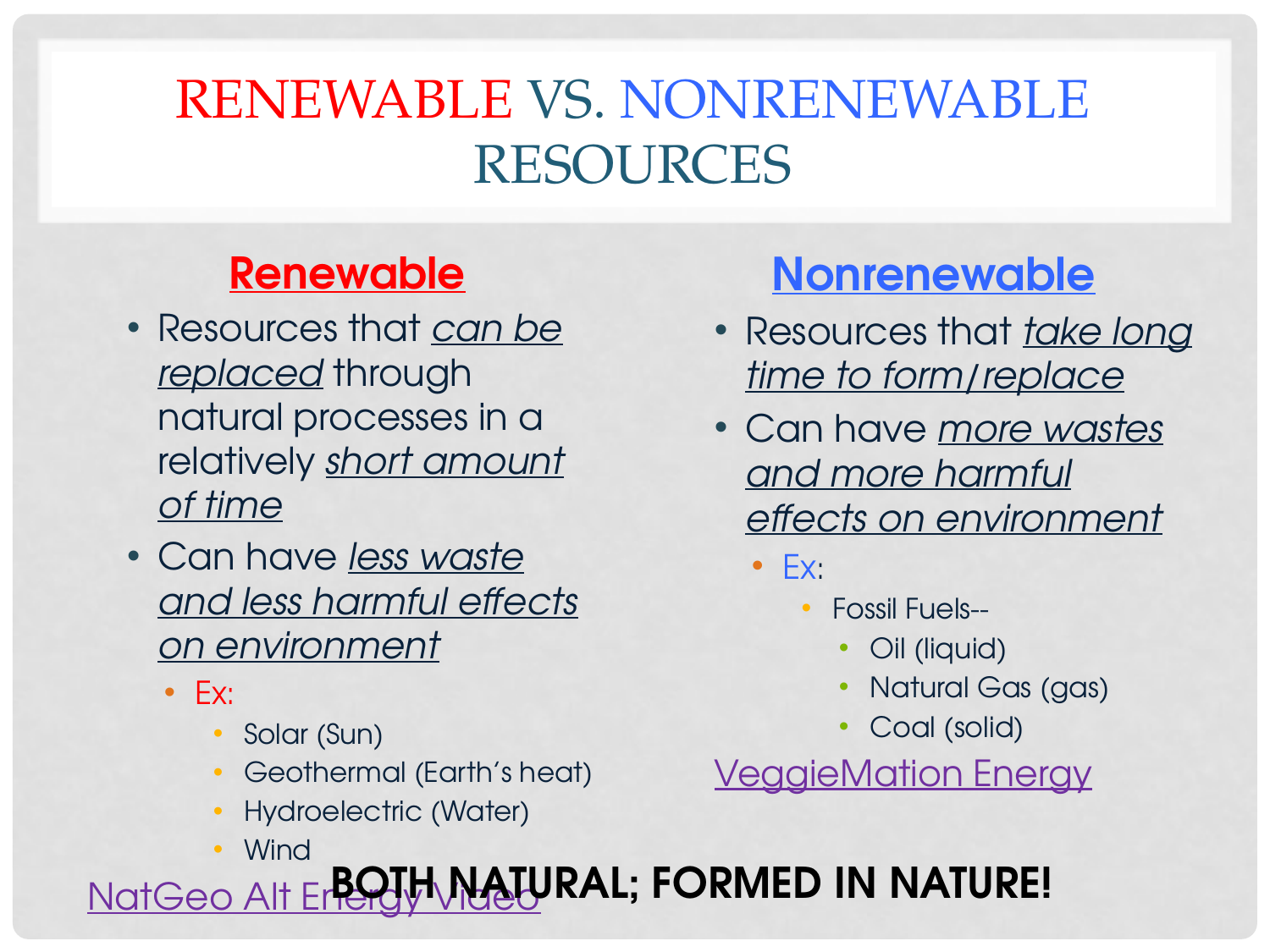

# Renewable vs. nonrenewable resources
Renewable
Resources that can be replaced through natural processes in a relatively short amount of time
Can have less waste and less harmful effects on environment
Ex:
Solar (Sun)
Geothermal (Earth’s heat)
Hydroelectric (Water)
Wind
NatGeo Alt Energy Video
Nonrenewable
Resources that take long time to form/replace
Can have more wastes and more harmful effects on environment
Ex:
Fossil Fuels--
Oil (liquid)
Natural Gas (gas)
Coal (solid)
VeggieMation Energy
BOTH NATURAL; FORMED IN NATURE!